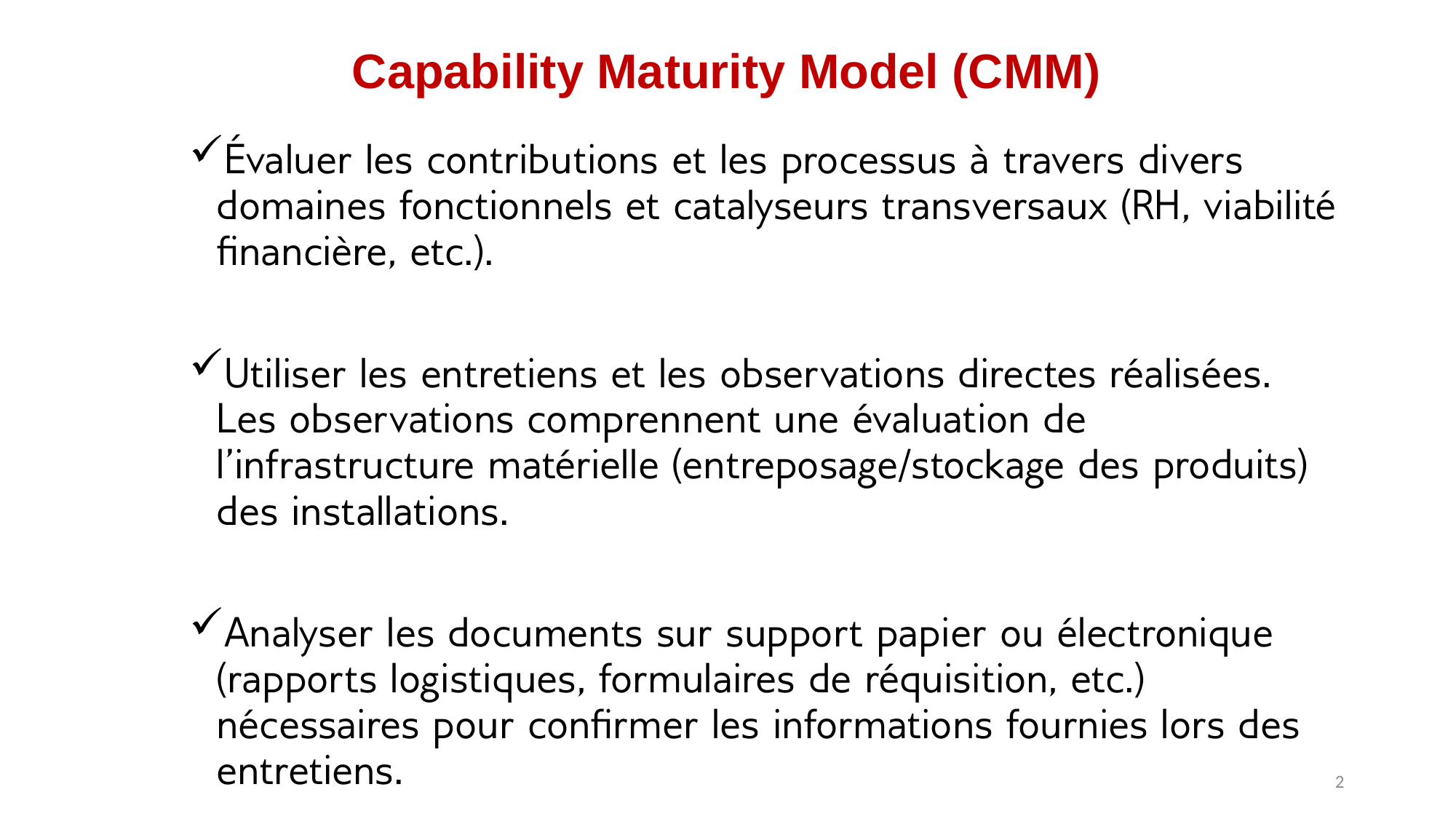

Capability Maturity Model (CMM)
Évaluer les contributions et les processus à travers divers domaines fonctionnels et catalyseurs transversaux (RH, viabilité financière, etc.).

Utiliser les entretiens et les observations directes réalisées.
Les observations comprennent une évaluation de l’infrastructure matérielle (entreposage/stockage des produits) des installations.

Analyser les documents sur support papier ou électronique (rapports logistiques, formulaires de réquisition, etc.) nécessaires pour confirmer les informations fournies lors des entretiens.
2